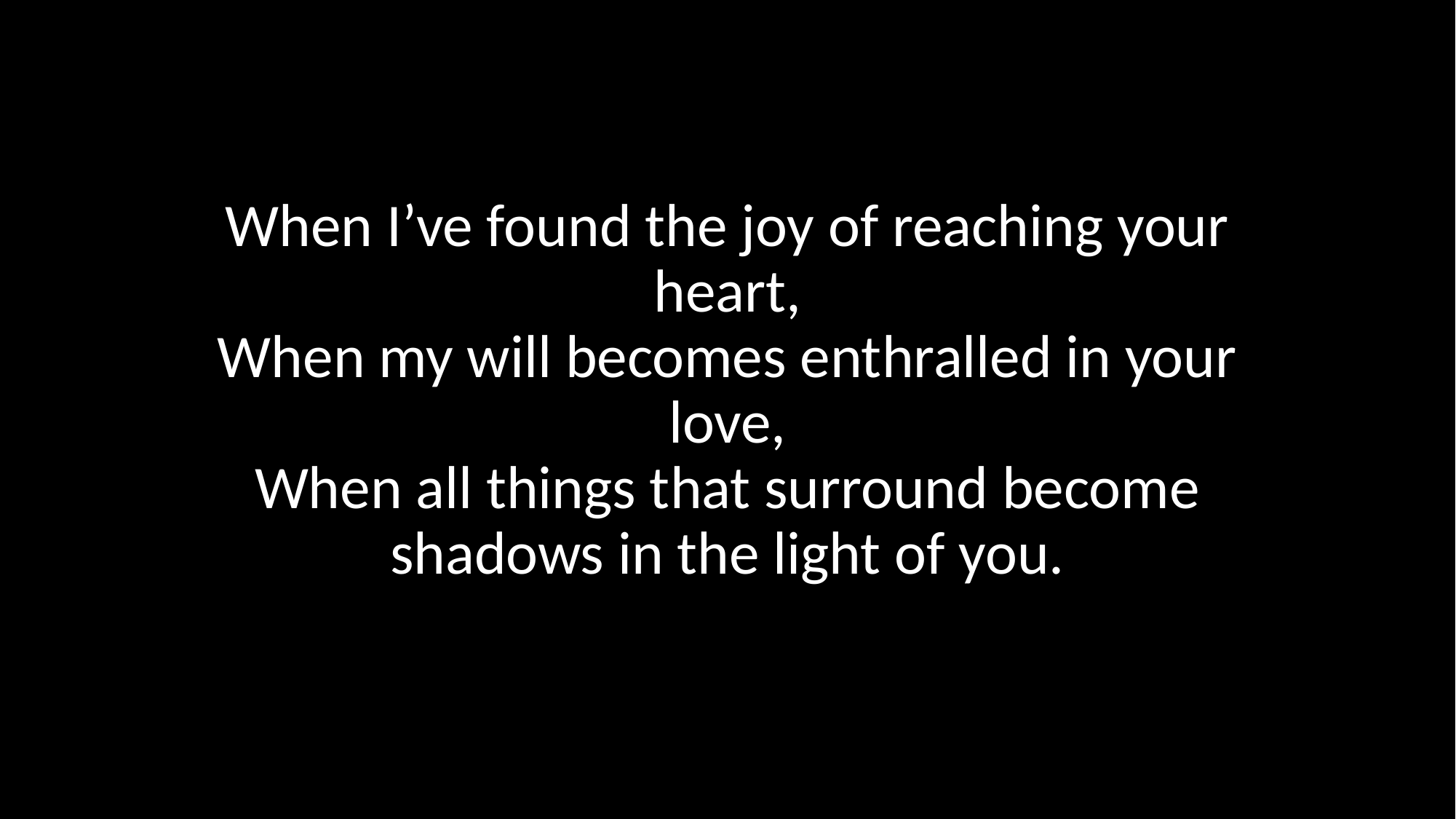

When I’ve found the joy of reaching your heart,
When my will becomes enthralled in your love,
When all things that surround become shadows in the light of you.